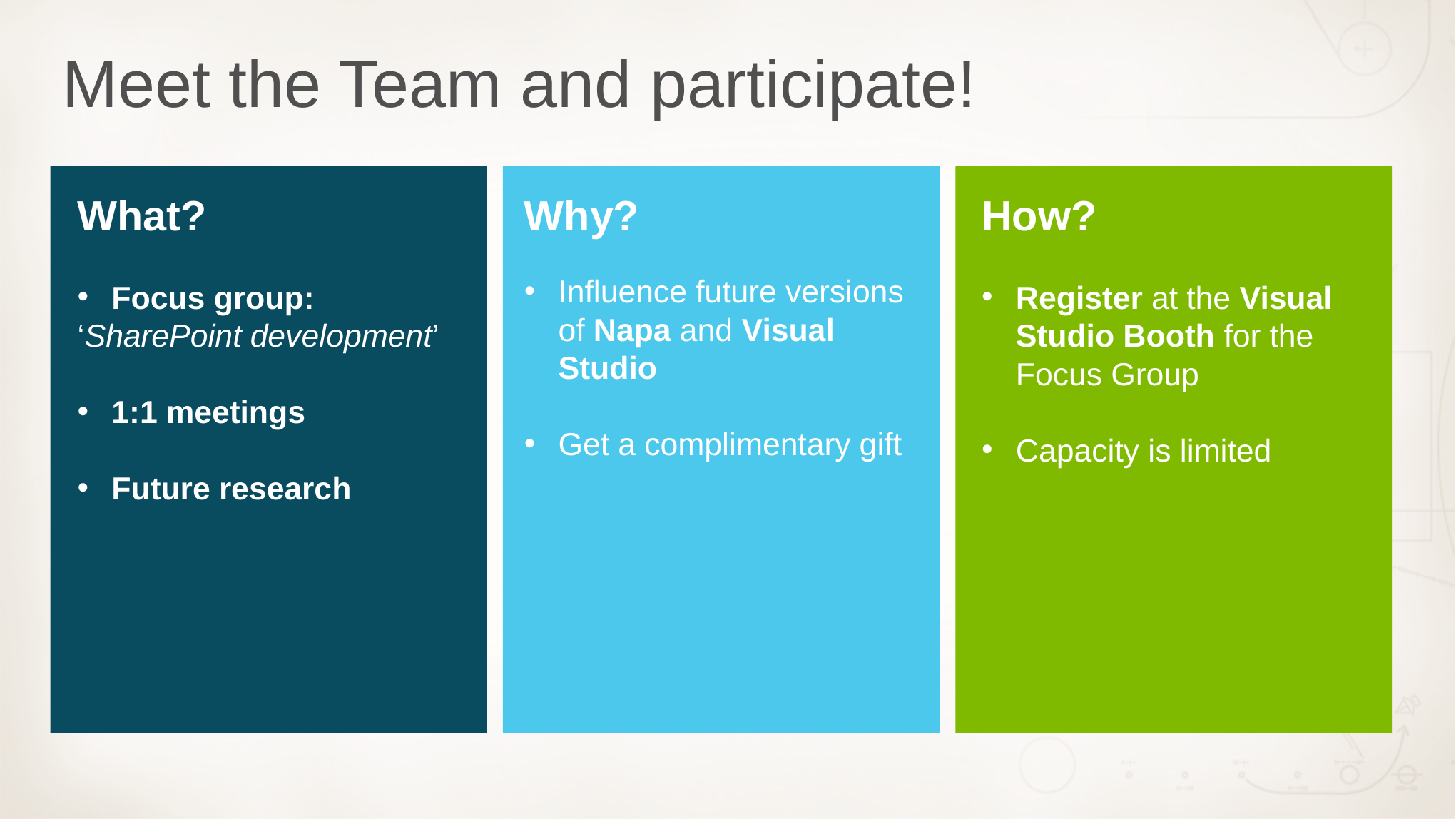

Meet the Team and participate!

What?

Focus group:
‘SharePoint development’

1:1 meetings

Future research
Why?

Influence future versions of Napa and Visual Studio

Get a complimentary gift

How?

Register at the Visual Studio Booth for the Focus Group

Capacity is limited